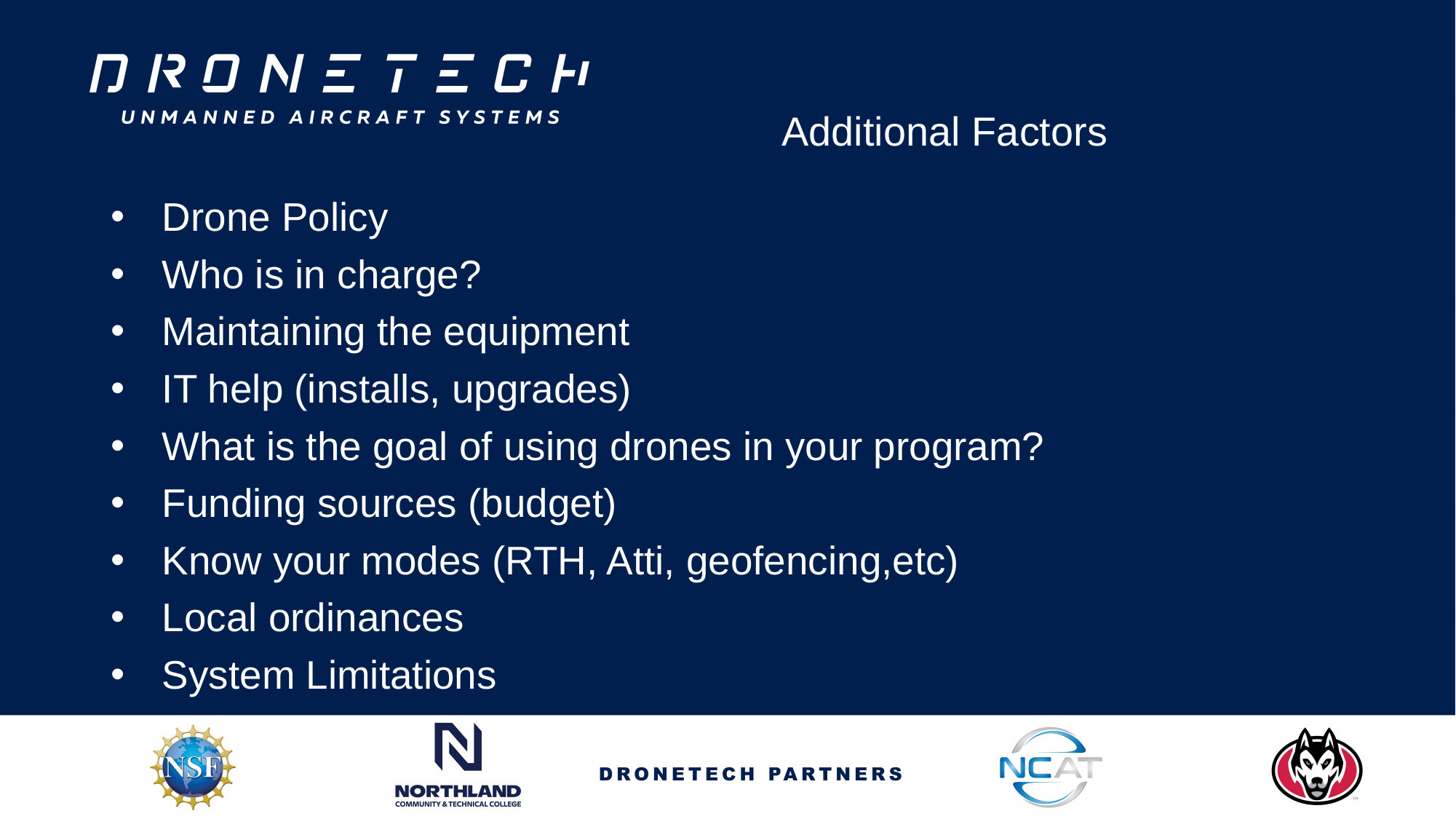

# Additional Factors
Drone Policy
Who is in charge?
Maintaining the equipment
IT help (installs, upgrades)
What is the goal of using drones in your program?
Funding sources (budget)
Know your modes (RTH, Atti, geofencing,etc)
Local ordinances
System Limitations